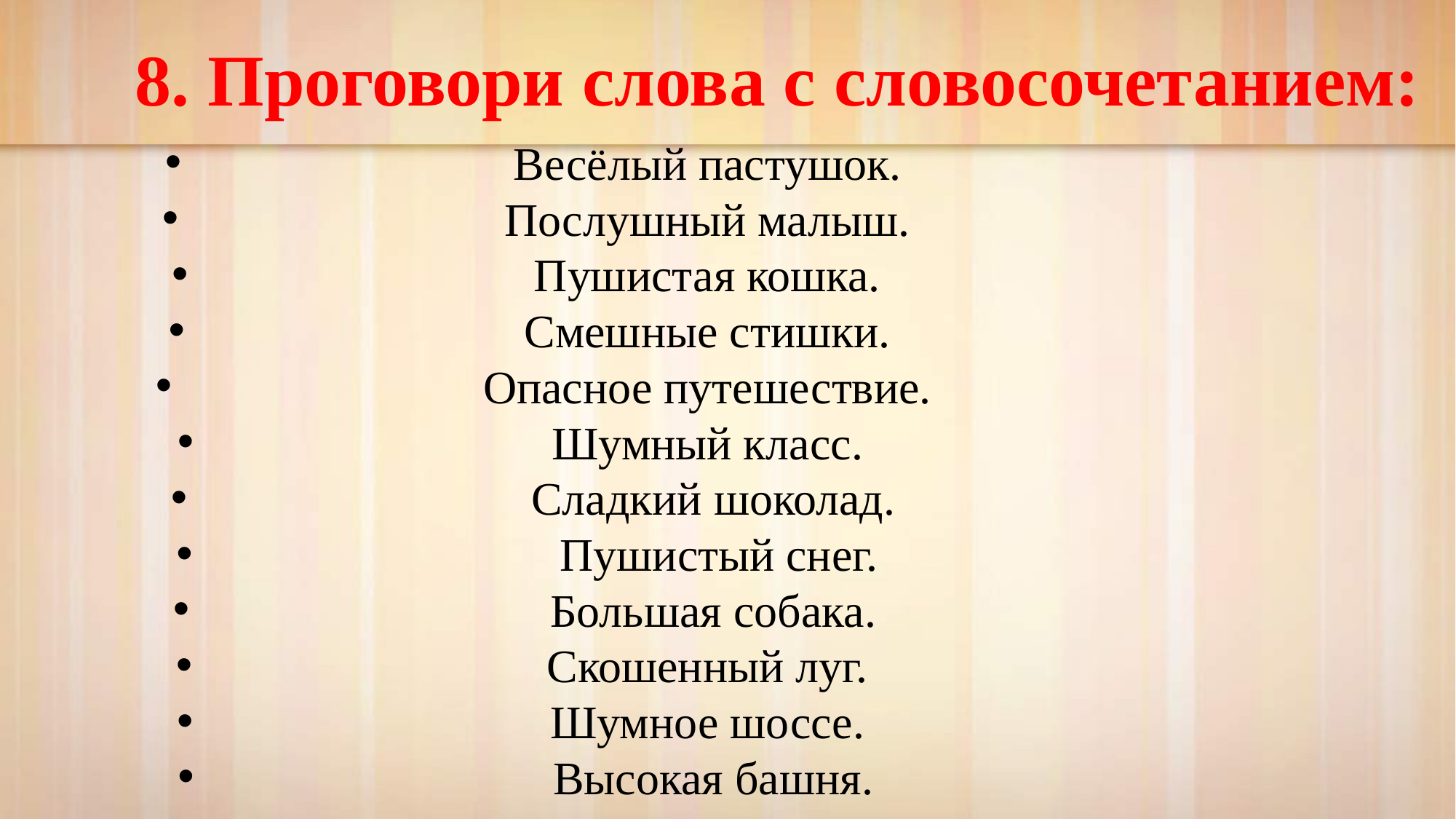

# 8. Проговори слова с словосочетанием:
Весёлый пастушок.
Послушный малыш.
Пушистая кошка.
Смешные стишки.
Опасное путешествие.
Шумный класс.
Сладкий шоколад.
 Пушистый снег.
 Большая собака.
Скошенный луг.
Шумное шоссе.
Высокая башня.